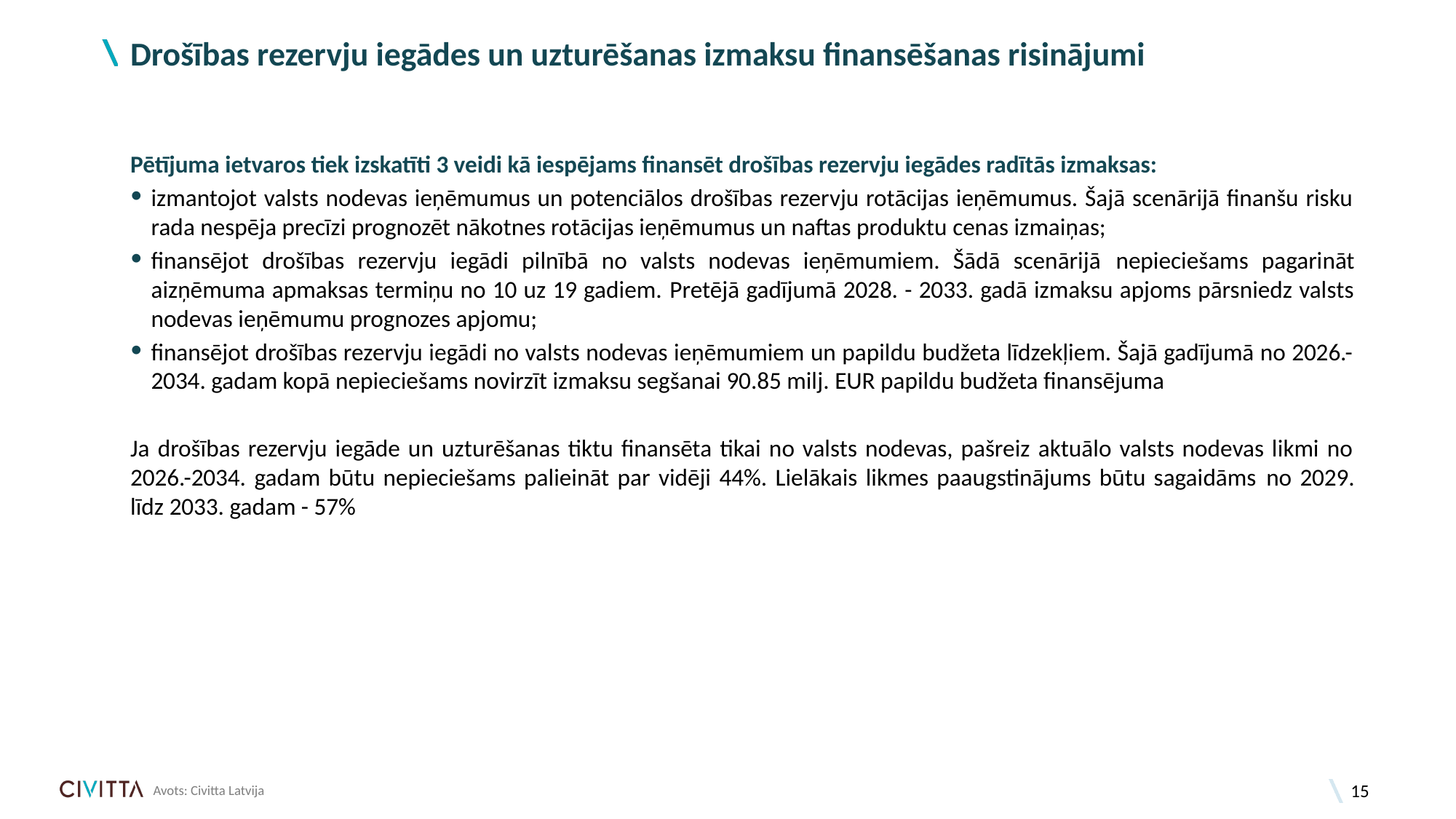

# Drošības rezervju iegādes un uzturēšanas izmaksu finansēšanas risinājumi
Pētījuma ietvaros tiek izskatīti 3 veidi kā iespējams finansēt drošības rezervju iegādes radītās izmaksas:
izmantojot valsts nodevas ieņēmumus un potenciālos drošības rezervju rotācijas ieņēmumus. Šajā scenārijā finanšu risku rada nespēja precīzi prognozēt nākotnes rotācijas ieņēmumus un naftas produktu cenas izmaiņas;
finansējot drošības rezervju iegādi pilnībā no valsts nodevas ieņēmumiem. Šādā scenārijā nepieciešams pagarināt aizņēmuma apmaksas termiņu no 10 uz 19 gadiem. Pretējā gadījumā 2028. - 2033. gadā izmaksu apjoms pārsniedz valsts nodevas ieņēmumu prognozes apjomu;
finansējot drošības rezervju iegādi no valsts nodevas ieņēmumiem un papildu budžeta līdzekļiem. Šajā gadījumā no 2026.-2034. gadam kopā nepieciešams novirzīt izmaksu segšanai 90.85 milj. EUR papildu budžeta finansējuma

Ja drošības rezervju iegāde un uzturēšanas tiktu finansēta tikai no valsts nodevas, pašreiz aktuālo valsts nodevas likmi no 2026.-2034. gadam būtu nepieciešams palieināt par vidēji 44%. Lielākais likmes paaugstinājums būtu sagaidāms no 2029. līdz 2033. gadam - 57%
Avots: Civitta Latvija